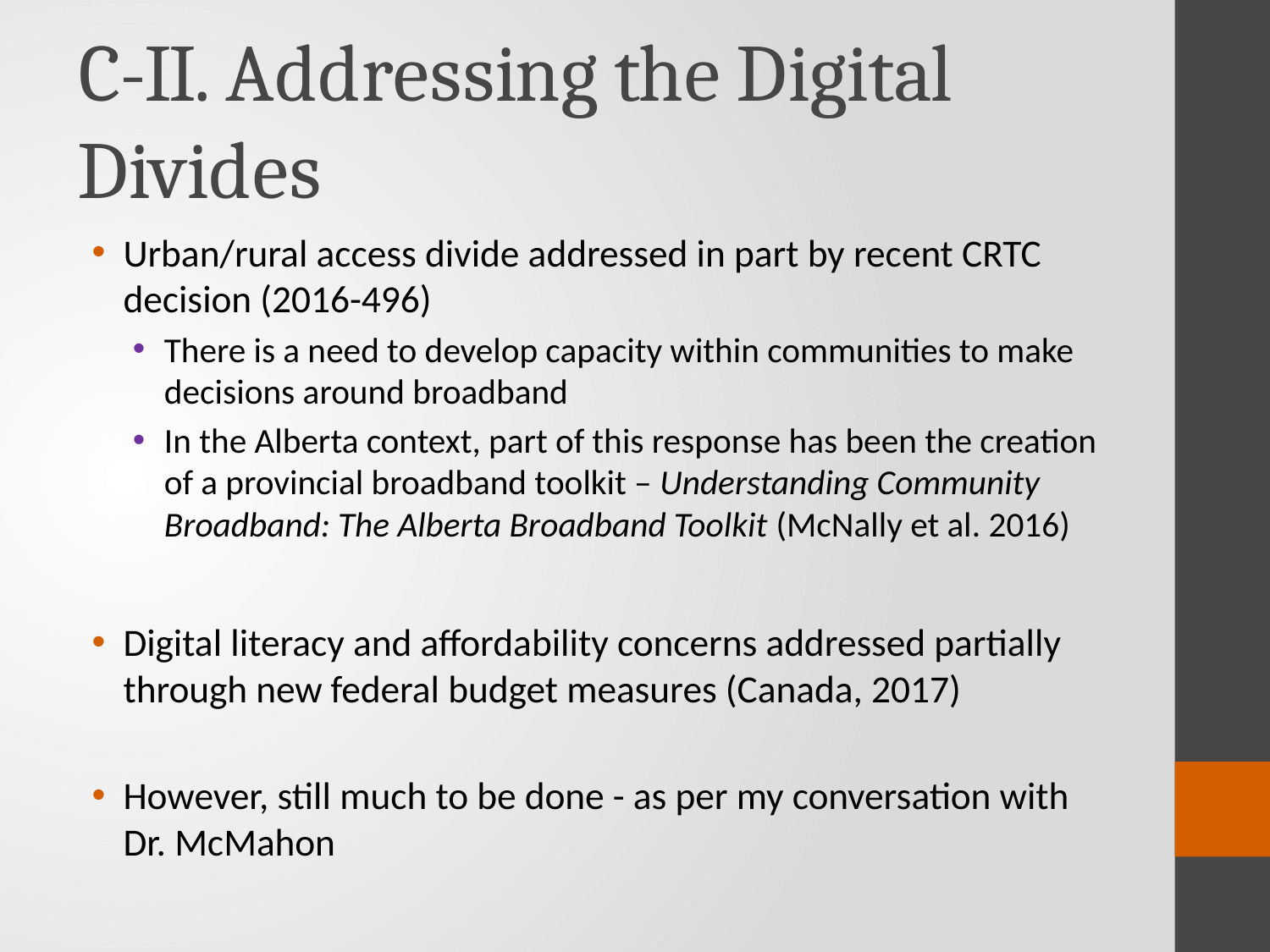

# C-II. Addressing the Digital Divides
Urban/rural access divide addressed in part by recent CRTC decision (2016-496)
There is a need to develop capacity within communities to make decisions around broadband
In the Alberta context, part of this response has been the creation of a provincial broadband toolkit – Understanding Community Broadband: The Alberta Broadband Toolkit (McNally et al. 2016)

Digital literacy and affordability concerns addressed partially through new federal budget measures (Canada, 2017)

However, still much to be done - as per my conversation with Dr. McMahon